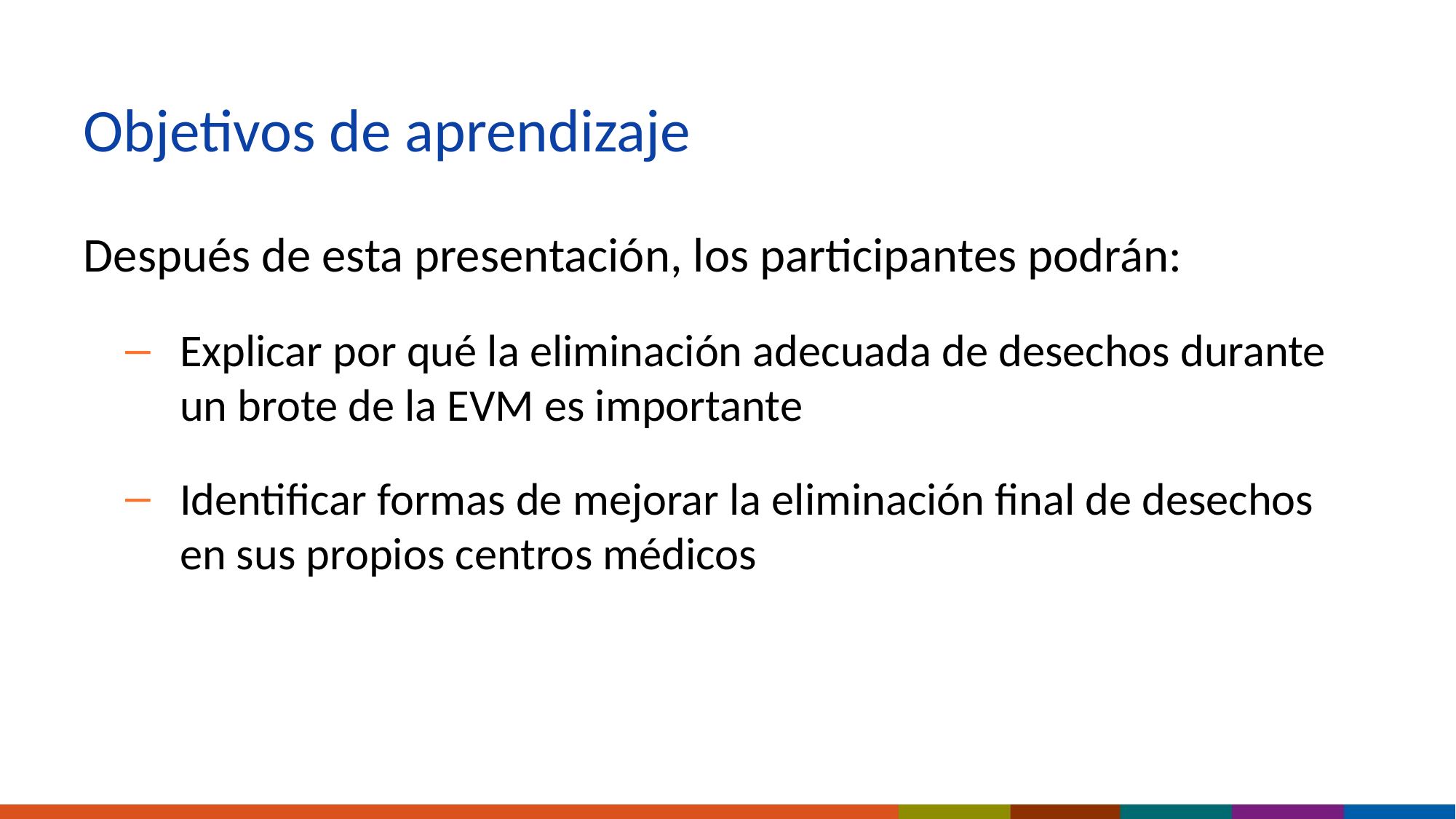

# Objetivos de aprendizaje
Después de esta presentación, los participantes podrán:
Explicar por qué la eliminación adecuada de desechos durante un brote de la EVM es importante
Identificar formas de mejorar la eliminación final de desechos en sus propios centros médicos